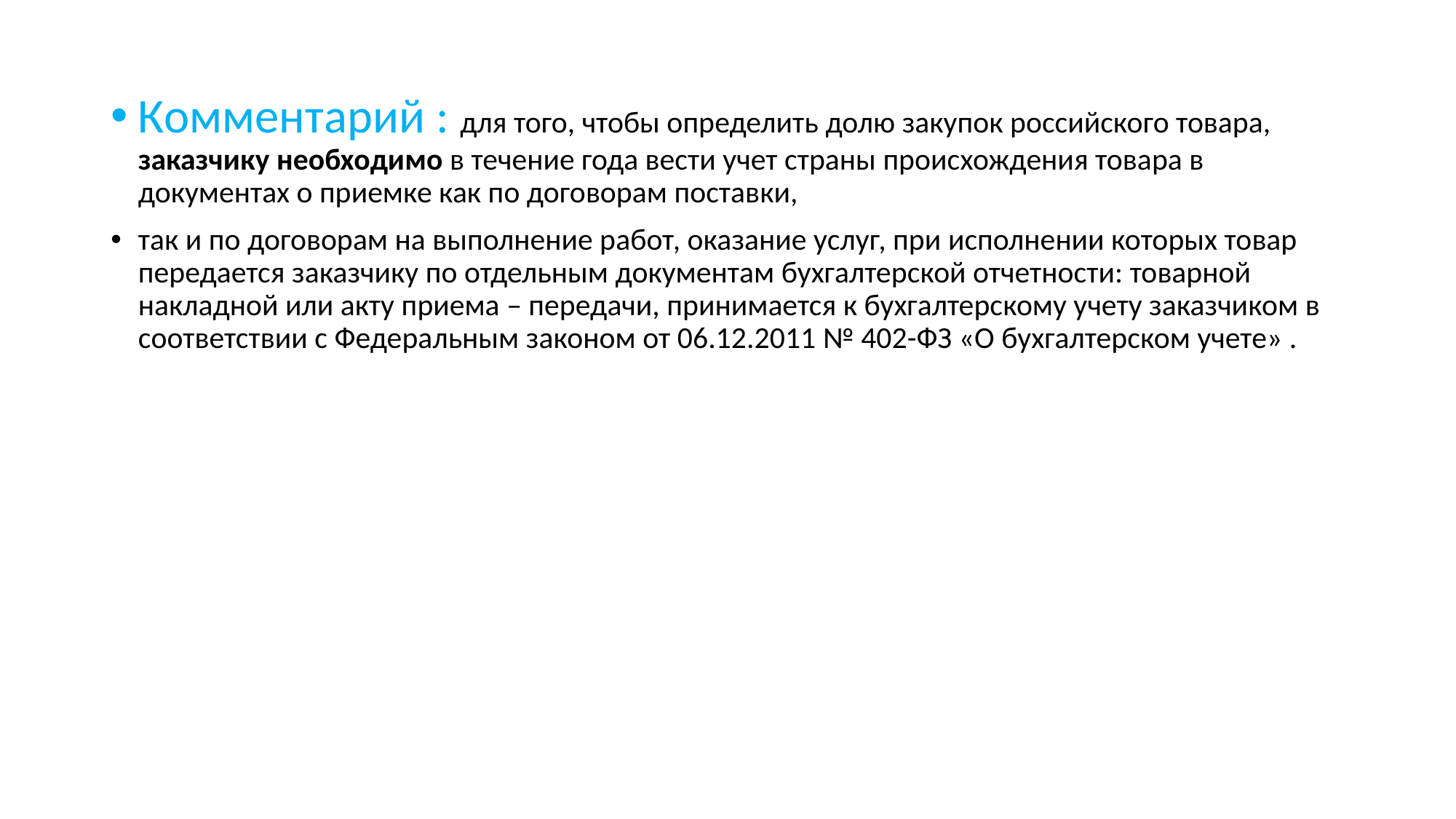

Комментарий : для того, чтобы определить долю закупок российского товара, заказчику необходимо в течение года вести учет страны происхождения товара в документах о приемке как по договорам поставки,
так и по договорам на выполнение работ, оказание услуг, при исполнении которых товар передается заказчику по отдельным документам бухгалтерской отчетности: товарной накладной или акту приема – передачи, принимается к бухгалтерскому учету заказчиком в соответствии с Федеральным законом от 06.12.2011 № 402-ФЗ «О бухгалтерском учете» .